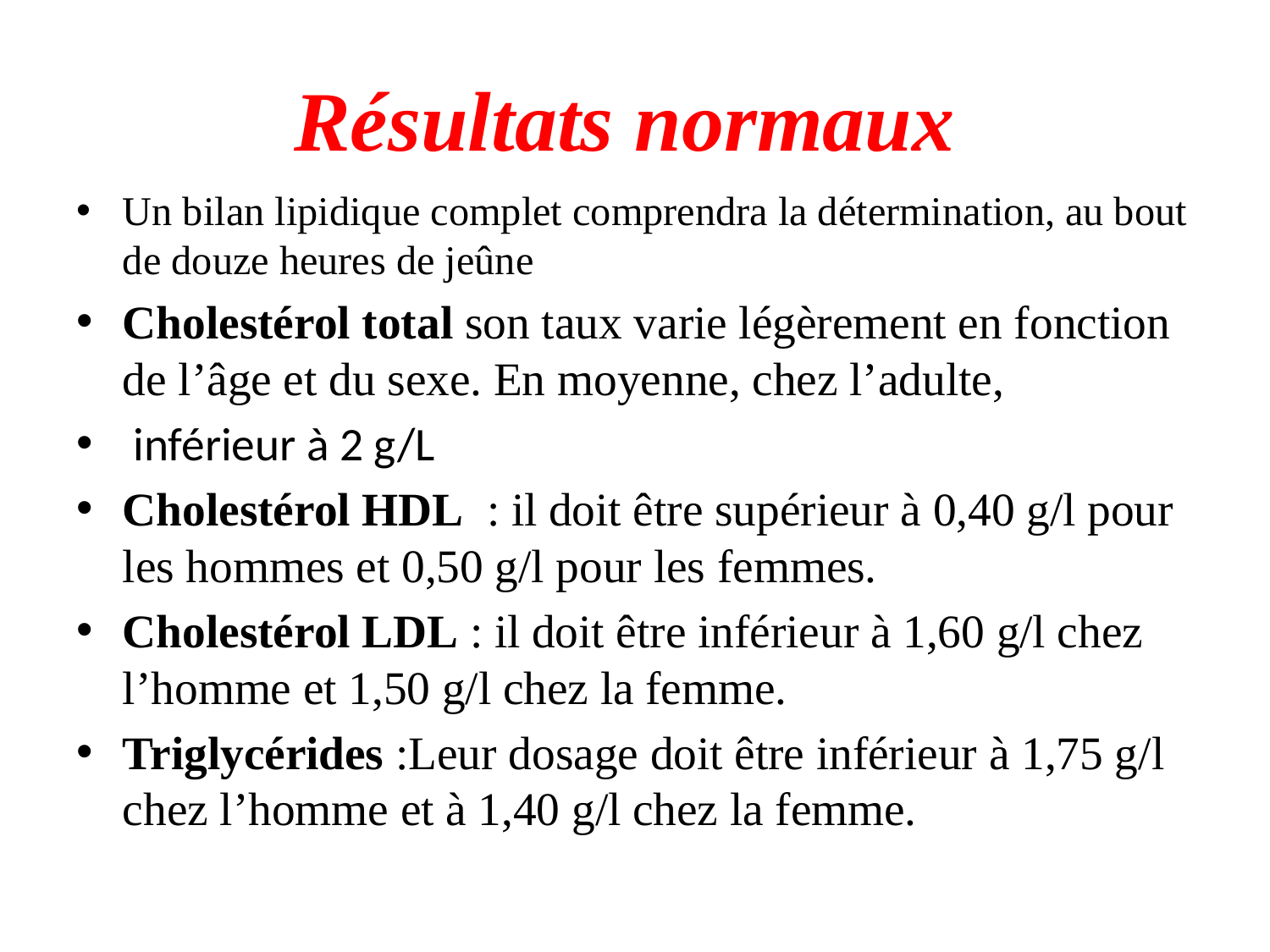

# Résultats normaux
Un bilan lipidique complet comprendra la détermination, au bout de douze heures de jeûne
Cholestérol total son taux varie légèrement en fonction de l’âge et du sexe. En moyenne, chez l’adulte,
 inférieur à 2 g/L
Cholestérol HDL  : il doit être supérieur à 0,40 g/l pour les hommes et 0,50 g/l pour les femmes.
Cholestérol LDL : il doit être inférieur à 1,60 g/l chez l’homme et 1,50 g/l chez la femme.
Triglycérides :Leur dosage doit être inférieur à 1,75 g/l chez l’homme et à 1,40 g/l chez la femme.